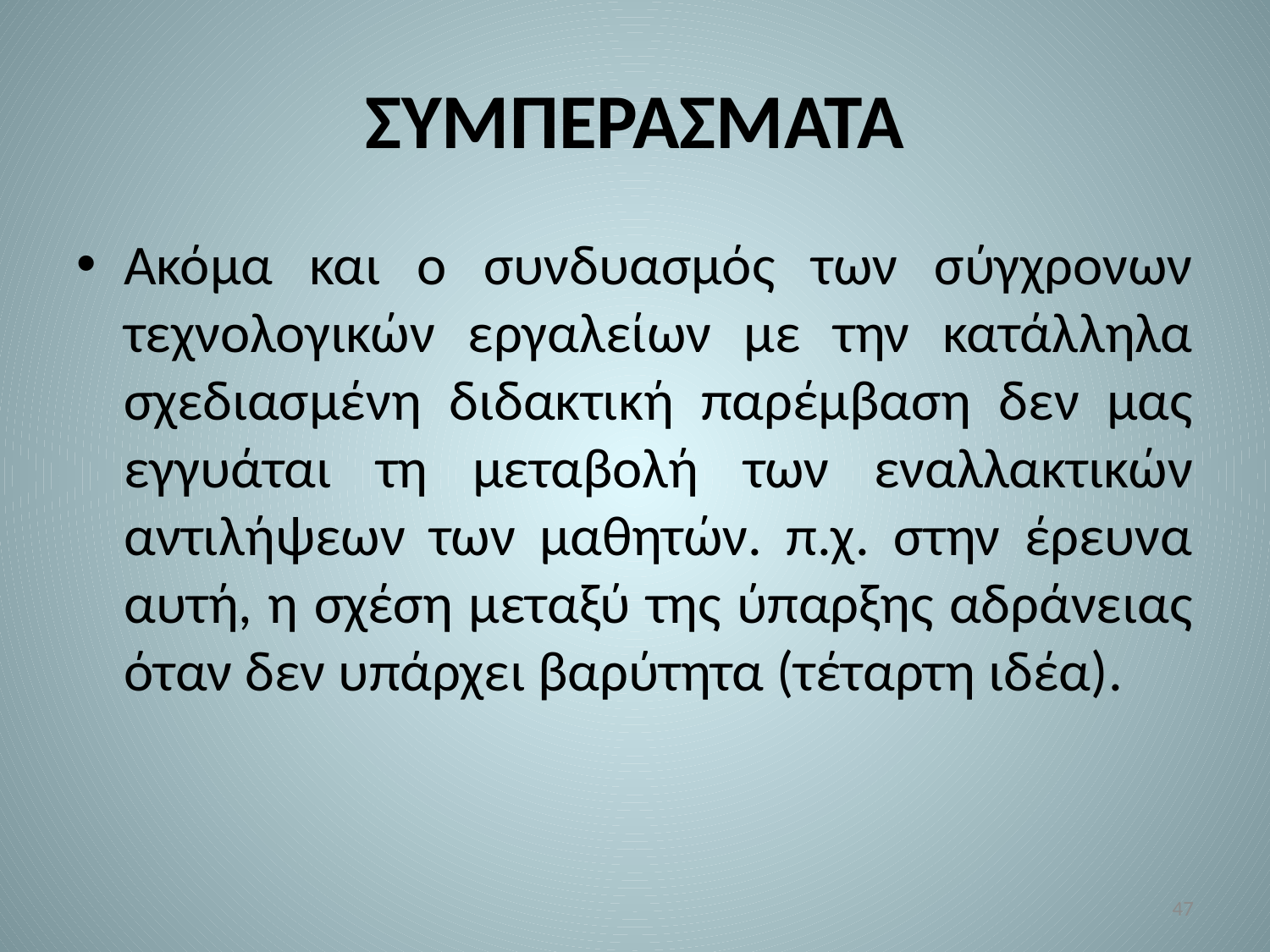

# ΣΥΜΠΕΡΑΣΜΑΤΑ
Ακόμα και ο συνδυασμός των σύγχρονων τεχνολογικών εργαλείων με την κατάλληλα σχεδιασμένη διδακτική παρέμβαση δεν μας εγγυάται τη μεταβολή των εναλλακτικών αντιλήψεων των μαθητών. π.χ. στην έρευνα αυτή, η σχέση μεταξύ της ύπαρξης αδράνειας όταν δεν υπάρχει βαρύτητα (τέταρτη ιδέα).
47